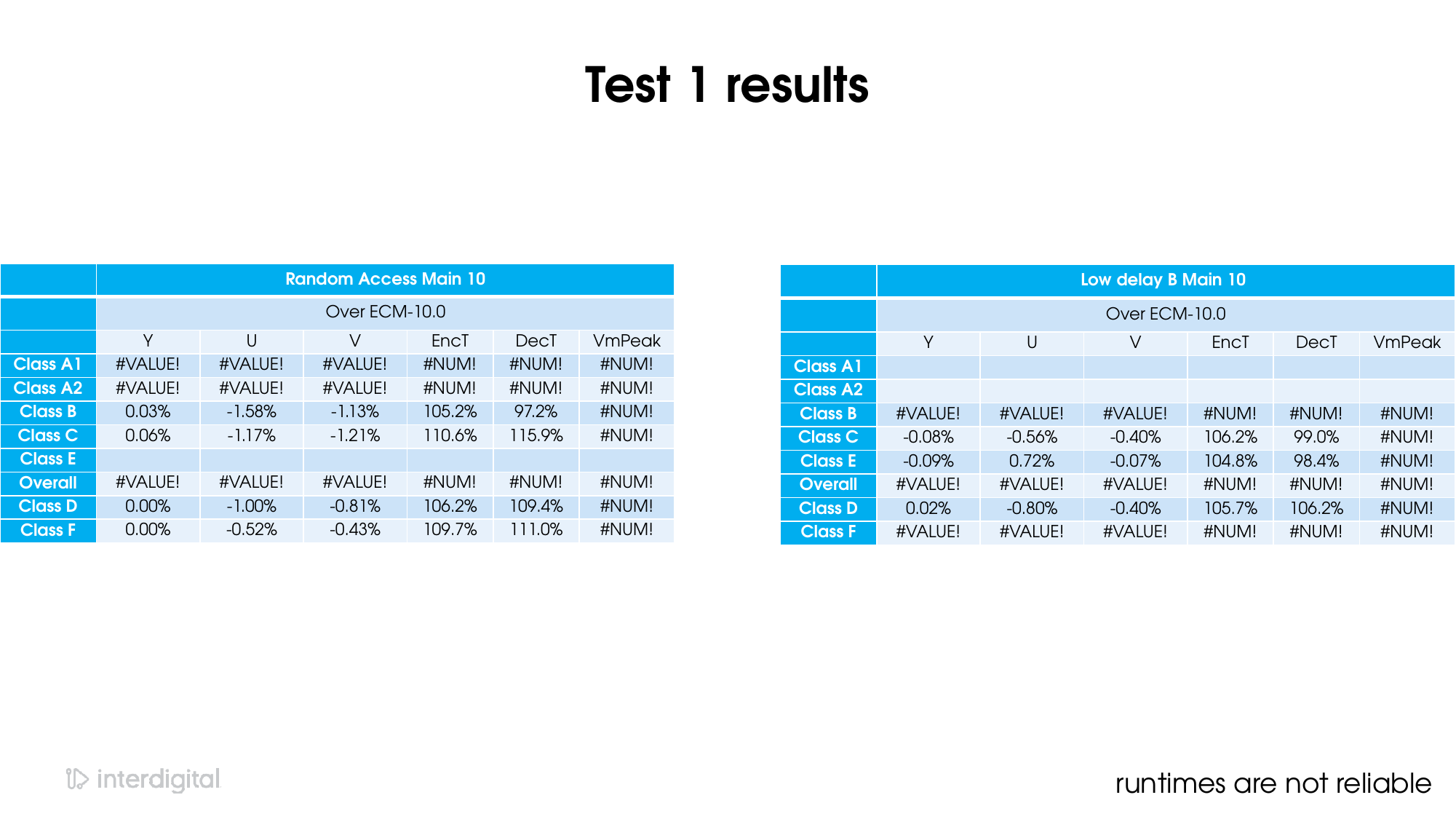

# Test 1 results
|  | Random Access Main 10 |  |  |  |  |  |
| --- | --- | --- | --- | --- | --- | --- |
|  | Over ECM-10.0 |  |  |  |  |  |
|  | Y | U | V | EncT | DecT | VmPeak |
| Class A1 | #VALUE! | #VALUE! | #VALUE! | #NUM! | #NUM! | #NUM! |
| Class A2 | #VALUE! | #VALUE! | #VALUE! | #NUM! | #NUM! | #NUM! |
| Class B | 0.03% | -1.58% | -1.13% | 105.2% | 97.2% | #NUM! |
| Class C | 0.06% | -1.17% | -1.21% | 110.6% | 115.9% | #NUM! |
| Class E |  |  |  |  |  |  |
| Overall | #VALUE! | #VALUE! | #VALUE! | #NUM! | #NUM! | #NUM! |
| Class D | 0.00% | -1.00% | -0.81% | 106.2% | 109.4% | #NUM! |
| Class F | 0.00% | -0.52% | -0.43% | 109.7% | 111.0% | #NUM! |
|  | Low delay B Main 10 |  |  |  |  |  |
| --- | --- | --- | --- | --- | --- | --- |
|  | Over ECM-10.0 |  |  |  |  |  |
|  | Y | U | V | EncT | DecT | VmPeak |
| Class A1 |  |  |  |  |  |  |
| Class A2 |  |  |  |  |  |  |
| Class B | #VALUE! | #VALUE! | #VALUE! | #NUM! | #NUM! | #NUM! |
| Class C | -0.08% | -0.56% | -0.40% | 106.2% | 99.0% | #NUM! |
| Class E | -0.09% | 0.72% | -0.07% | 104.8% | 98.4% | #NUM! |
| Overall | #VALUE! | #VALUE! | #VALUE! | #NUM! | #NUM! | #NUM! |
| Class D | 0.02% | -0.80% | -0.40% | 105.7% | 106.2% | #NUM! |
| Class F | #VALUE! | #VALUE! | #VALUE! | #NUM! | #NUM! | #NUM! |
runtimes are not reliable